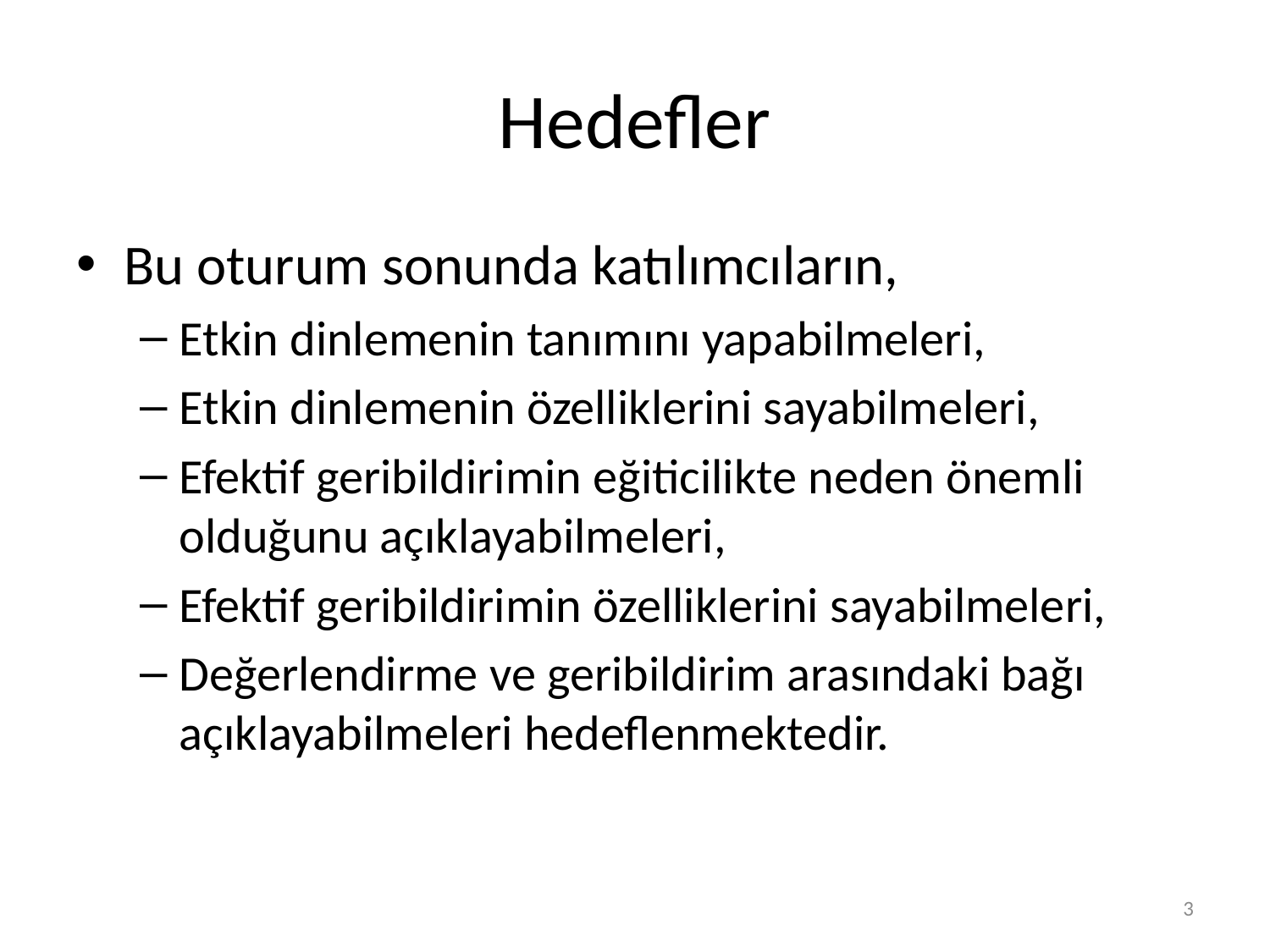

# Hedefler
Bu oturum sonunda katılımcıların,
Etkin dinlemenin tanımını yapabilmeleri,
Etkin dinlemenin özelliklerini sayabilmeleri,
Efektif geribildirimin eğiticilikte neden önemli olduğunu açıklayabilmeleri,
Efektif geribildirimin özelliklerini sayabilmeleri,
Değerlendirme ve geribildirim arasındaki bağı açıklayabilmeleri hedeflenmektedir.
3